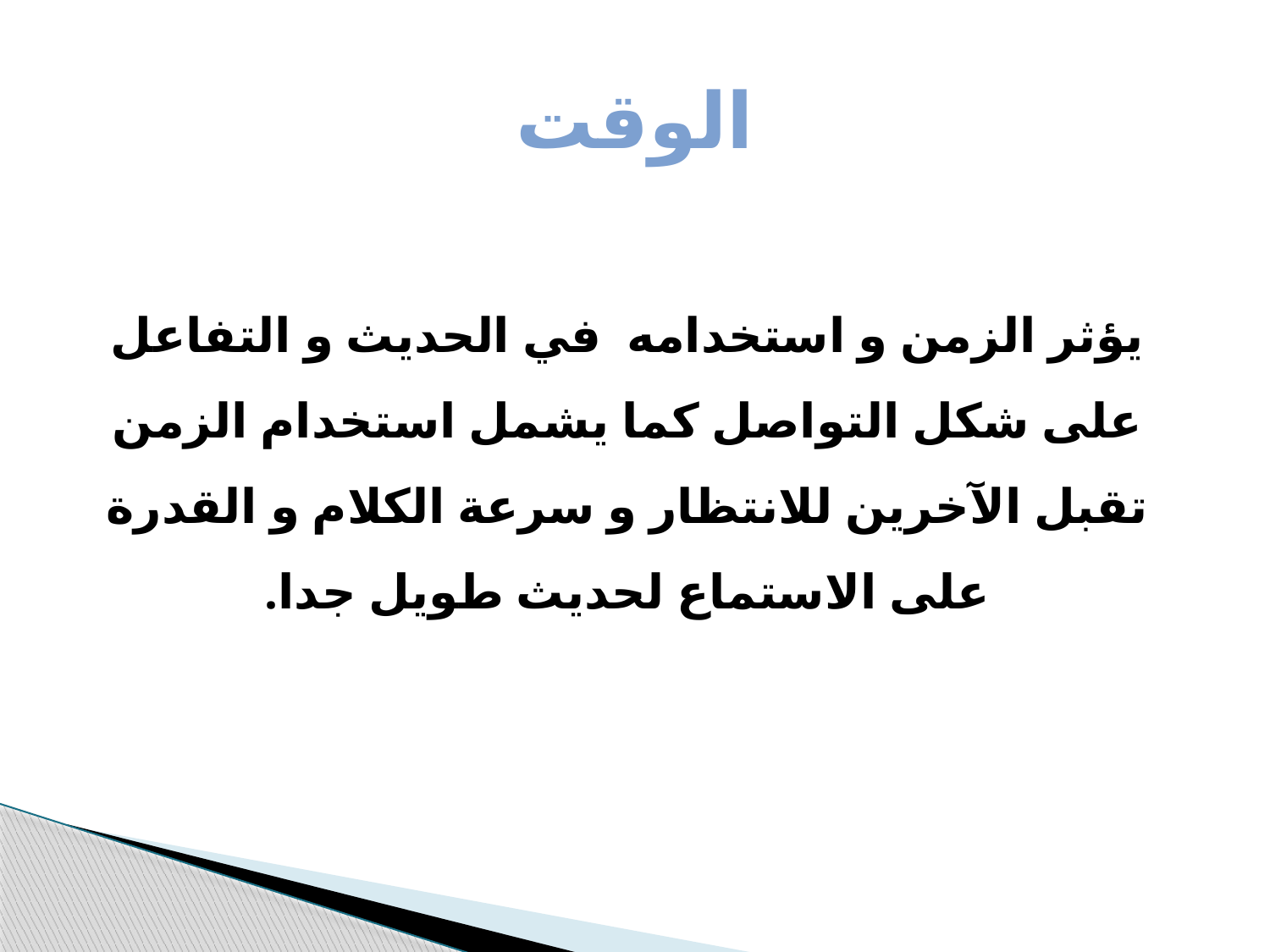

# الوقت

يؤثر الزمن و استخدامه  في الحديث و التفاعل على شكل التواصل كما يشمل استخدام الزمن تقبل الآخرين للانتظار و سرعة الكلام و القدرة على الاستماع لحديث طويل جدا.